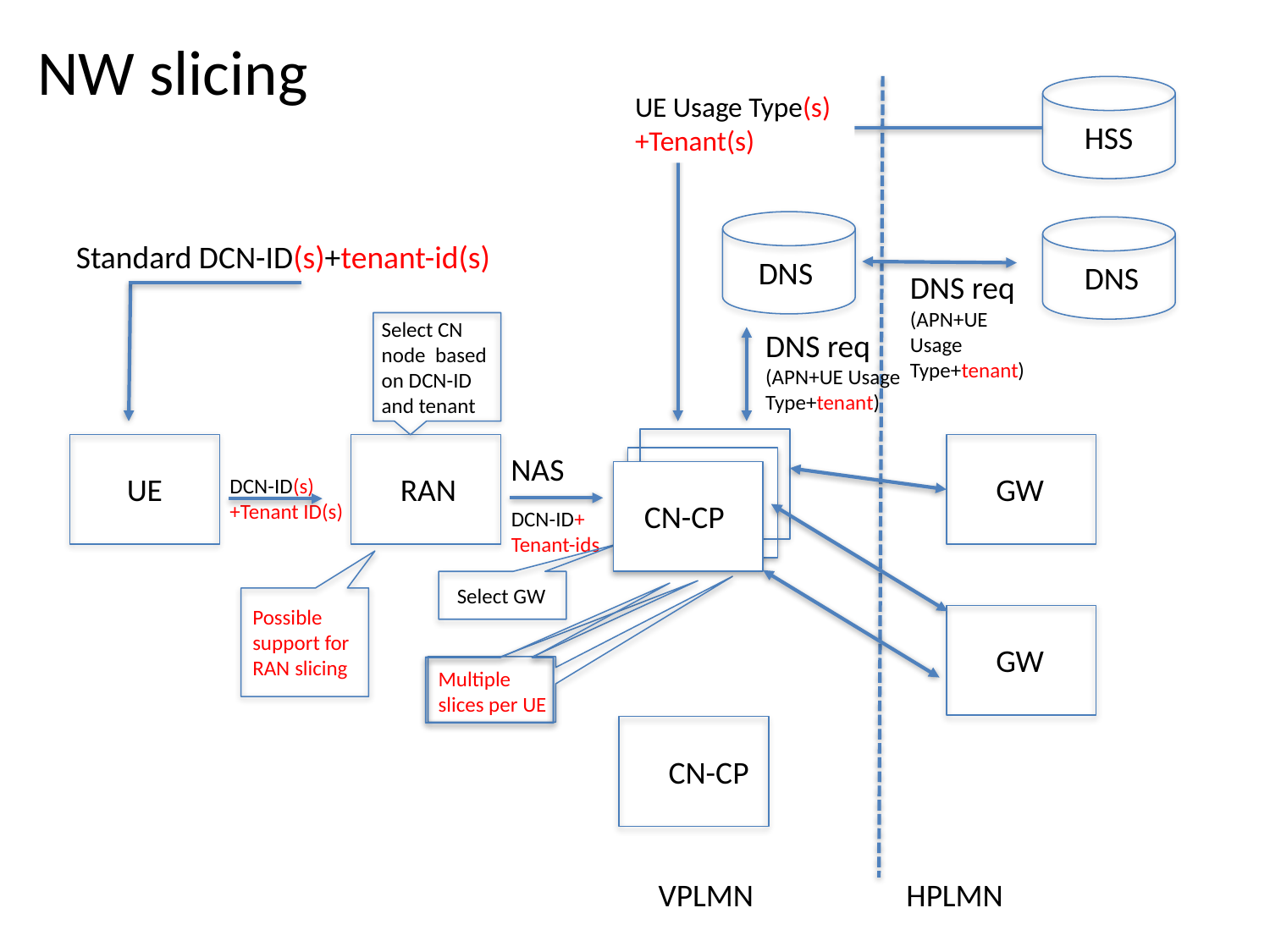

NW slicing

UE Usage Type(s)+Tenant(s)
Standard DCN-ID(s)+tenant-id(s)
HSS

DNS
DNS
DNS req (APN+UE Usage Type+tenant)
DNS req (APN+UE Usage Type+tenant)

Select GW
Select CN node  based on DCN-ID and tenant

Multiple slices per UE

NAS
DCN-ID+
Tenant-ids

CN-CP
UE
RAN
GW
DCN-ID(s)
+Tenant ID(s)

Possible support for RAN slicing

GW

CN-CP
VPLMN
HPLMN